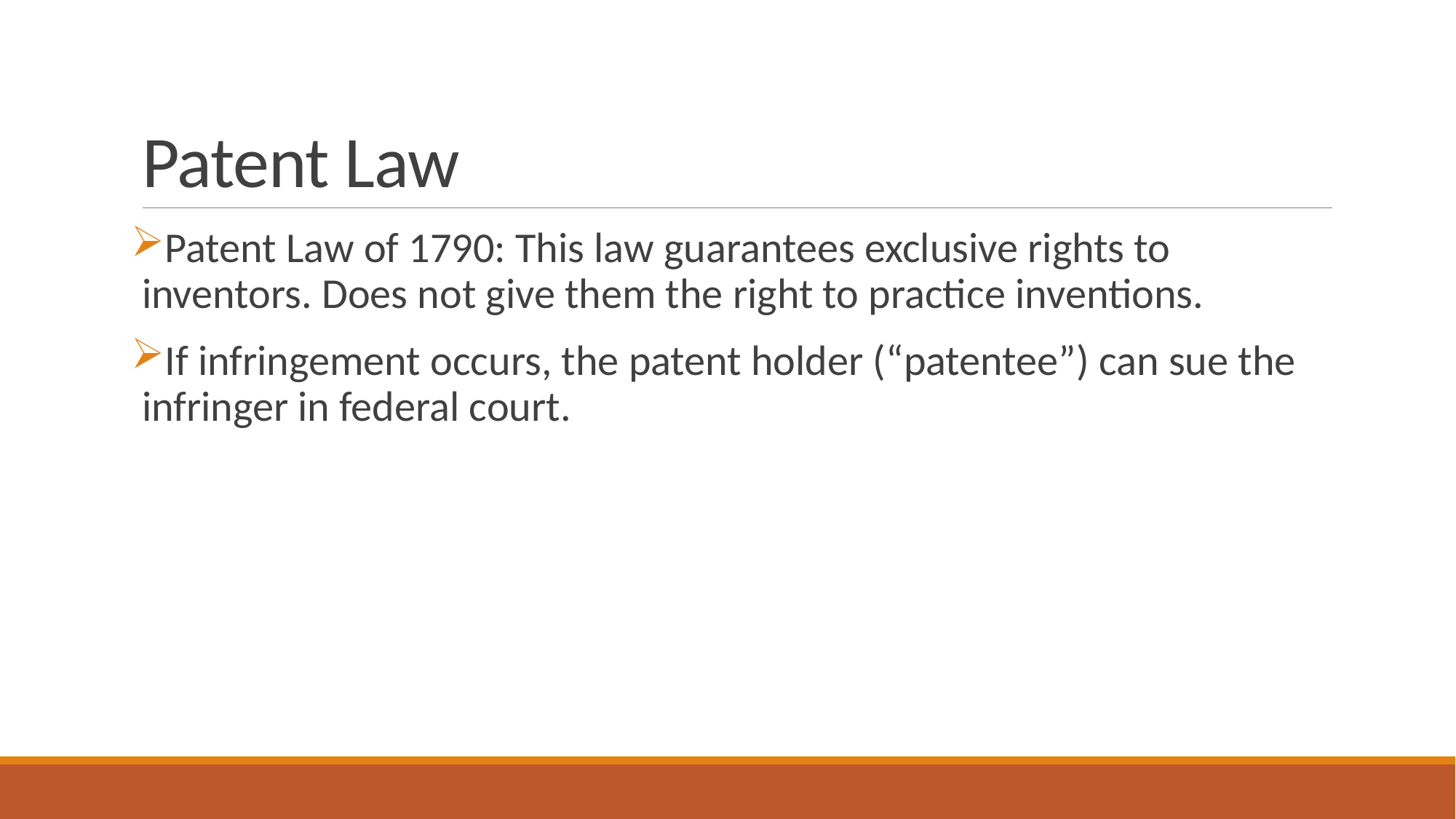

# Patent Law
Patent Law of 1790: This law guarantees exclusive rights to inventors. Does not give them the right to practice inventions.
If infringement occurs, the patent holder (“patentee”) can sue the infringer in federal court.